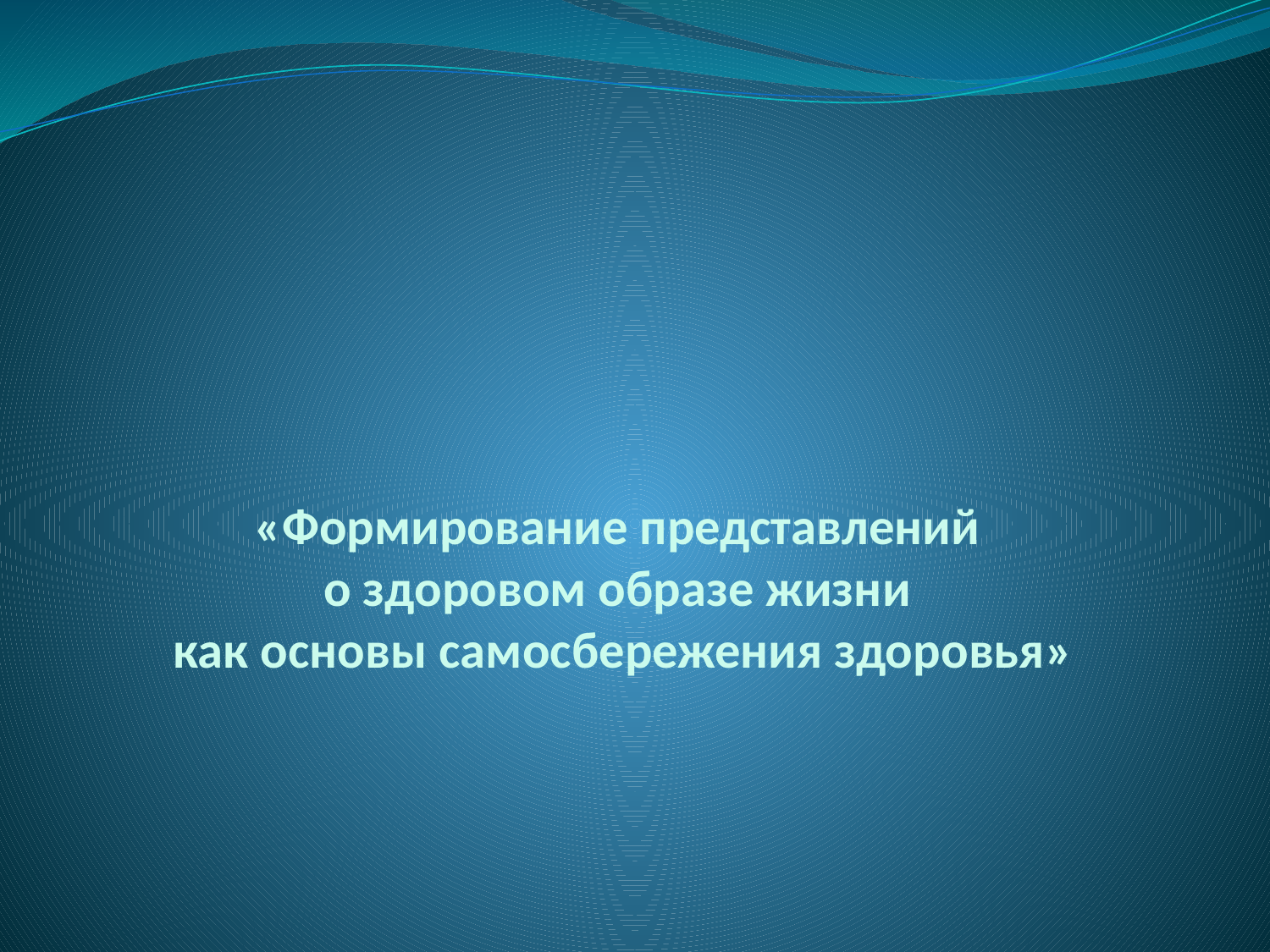

# «Формирование представлений о здоровом образе жизни как основы самосбережения здоровья»